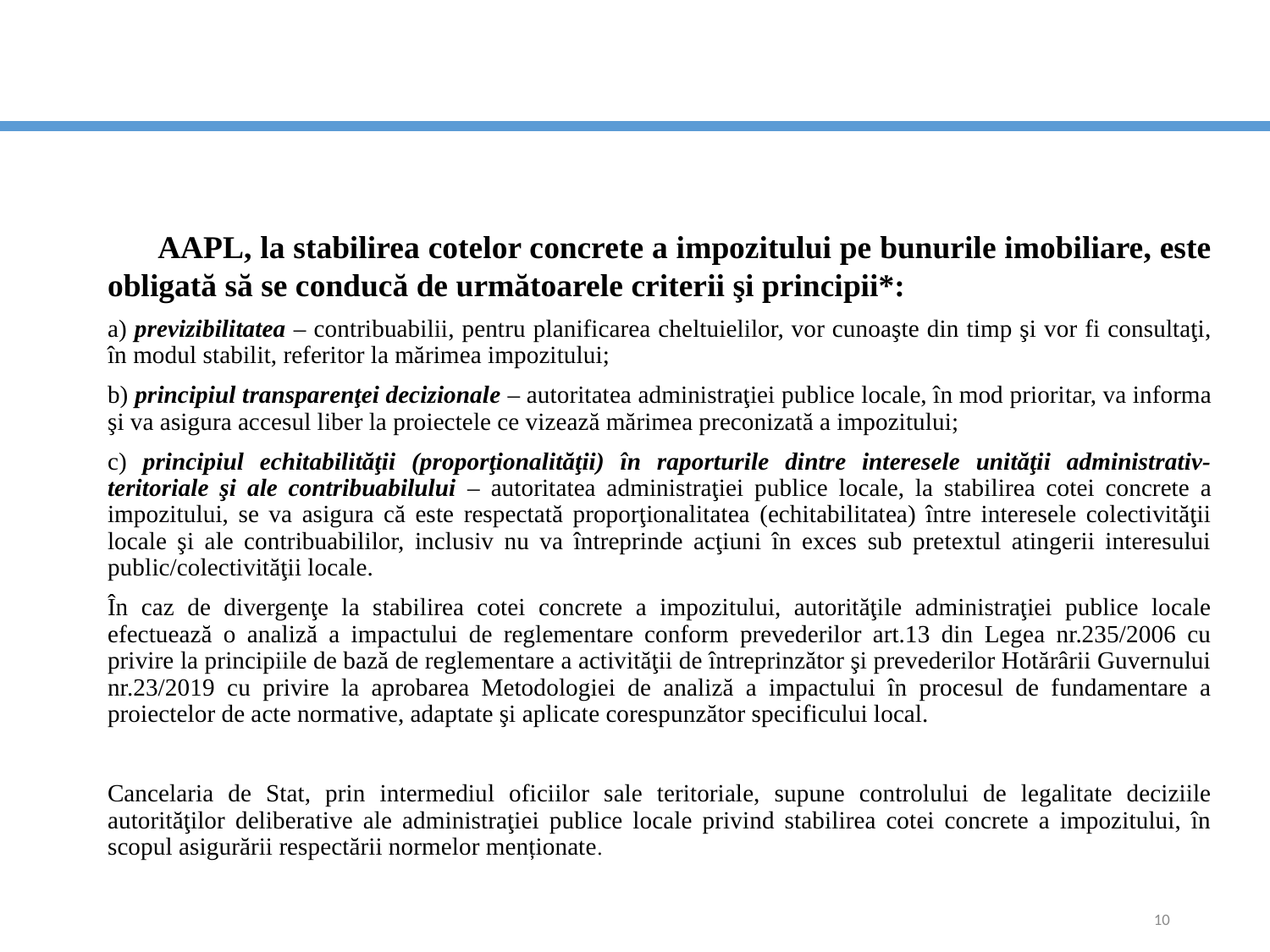

AAPL, la stabilirea cotelor concrete a impozitului pe bunurile imobiliare, este obligată să se conducă de următoarele criterii şi principii*:
a) previzibilitatea – contribuabilii, pentru planificarea cheltuielilor, vor cunoaşte din timp şi vor fi consultaţi, în modul stabilit, referitor la mărimea impozitului;
b) principiul transparenţei decizionale – autoritatea administraţiei publice locale, în mod prioritar, va informa şi va asigura accesul liber la proiectele ce vizează mărimea preconizată a impozitului;
c) principiul echitabilităţii (proporţionalităţii) în raporturile dintre interesele unităţii administrativ-teritoriale şi ale contribuabilului – autoritatea administraţiei publice locale, la stabilirea cotei concrete a impozitului, se va asigura că este respectată proporţionalitatea (echitabilitatea) între interesele colectivităţii locale şi ale contribuabililor, inclusiv nu va întreprinde acţiuni în exces sub pretextul atingerii interesului public/colectivităţii locale.
În caz de divergenţe la stabilirea cotei concrete a impozitului, autorităţile administraţiei publice locale efectuează o analiză a impactului de reglementare conform prevederilor art.13 din Legea nr.235/2006 cu privire la principiile de bază de reglementare a activităţii de întreprinzător şi prevederilor Hotărârii Guvernului nr.23/2019 cu privire la aprobarea Metodologiei de analiză a impactului în procesul de fundamentare a proiectelor de acte normative, adaptate şi aplicate corespunzător specificului local.

Cancelaria de Stat, prin intermediul oficiilor sale teritoriale, supune controlului de legalitate deciziile autorităţilor deliberative ale administraţiei publice locale privind stabilirea cotei concrete a impozitului, în scopul asigurării respectării normelor menționate.

10